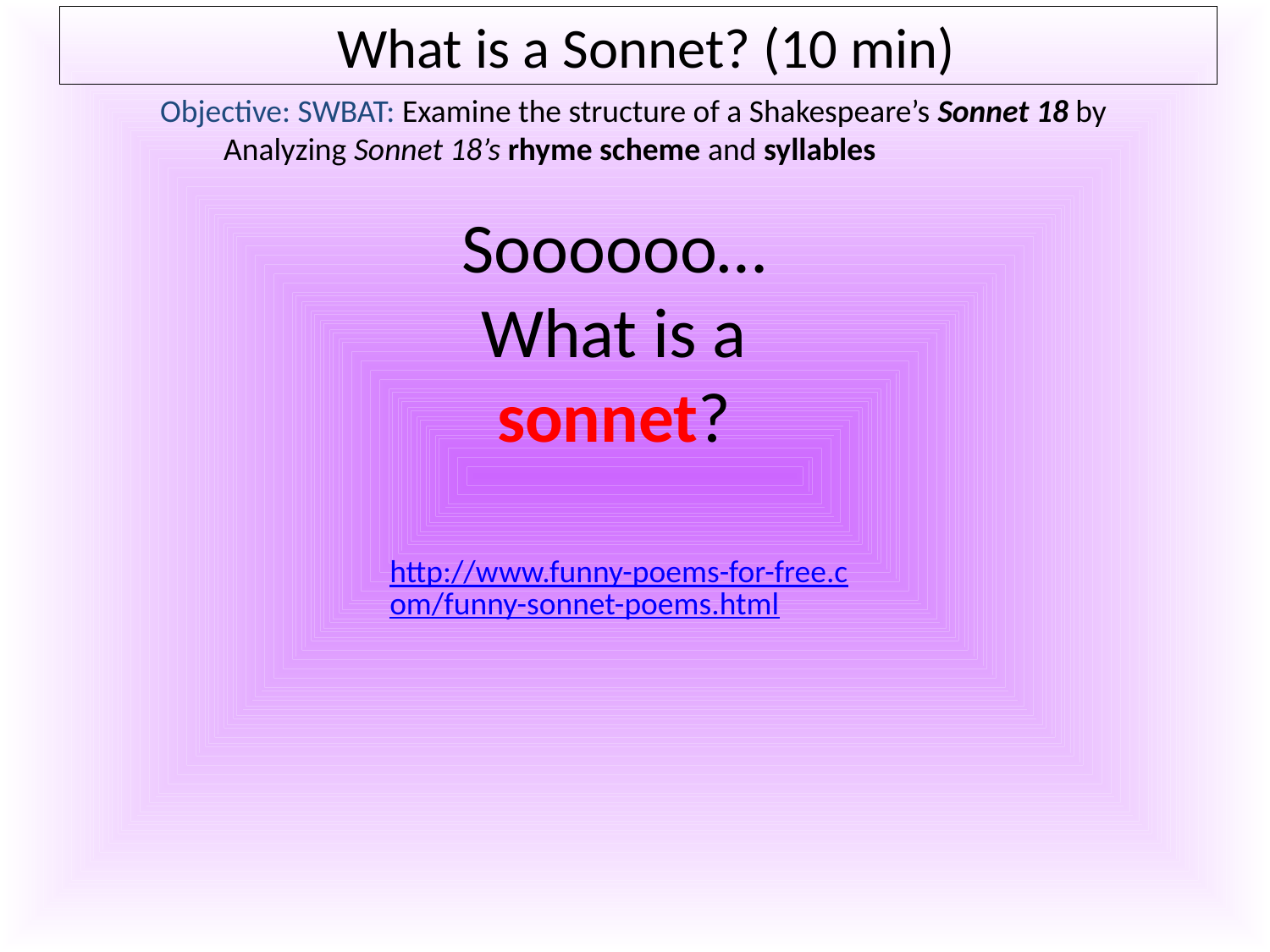

# What is a Sonnet? (10 min)
Objective: SWBAT: Examine the structure of a Shakespeare’s Sonnet 18 by Analyzing Sonnet 18’s rhyme scheme and syllables

Soooooo…What is a sonnet?
http://www.funny-poems-for-free.com/funny-sonnet-poems.html